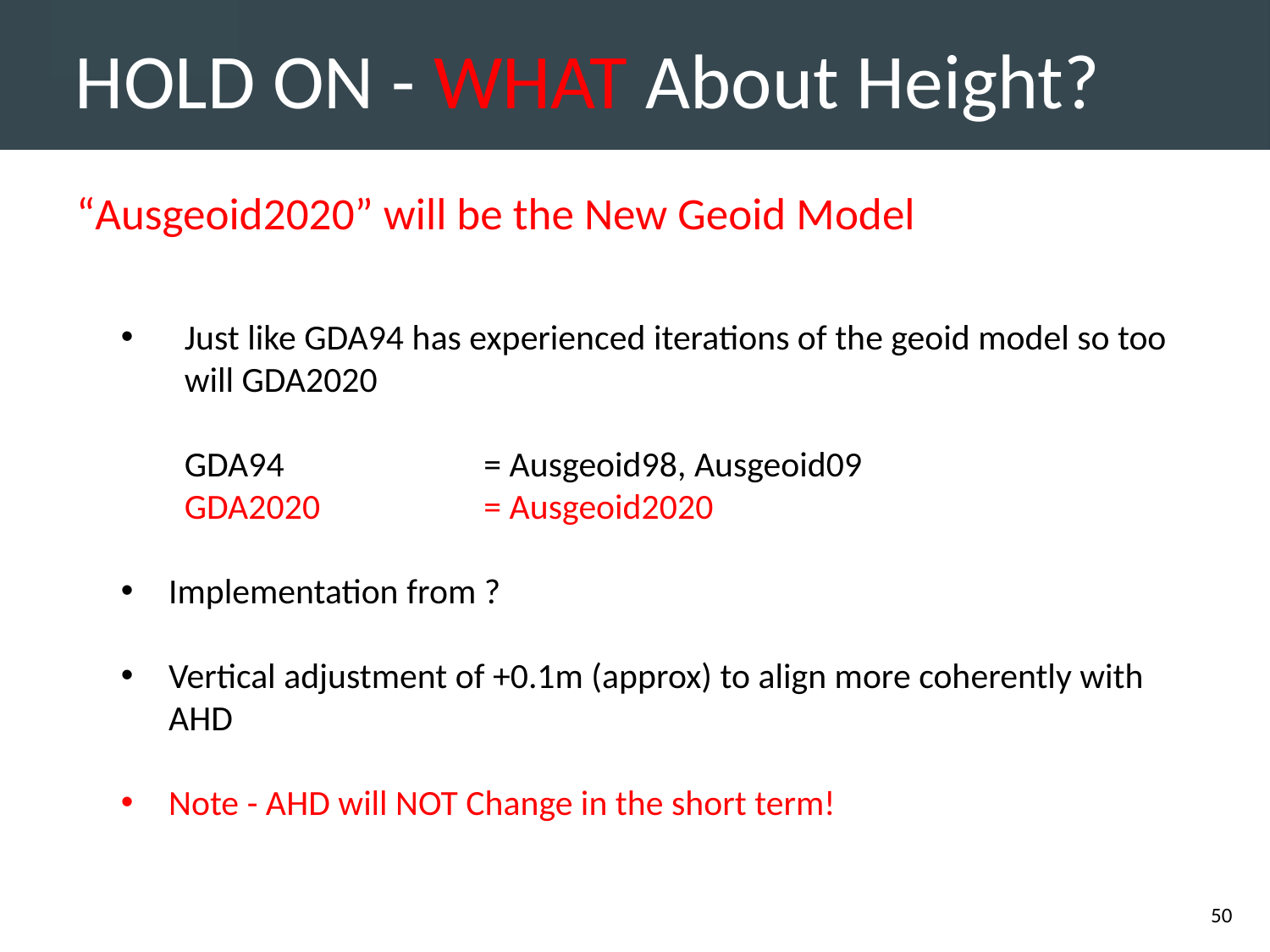

# HOLD ON - WHAT About Height?
“Ausgeoid2020” will be the New Geoid Model

Just like GDA94 has experienced iterations of the geoid model so too will GDA2020

GDA94 	= Ausgeoid98, Ausgeoid09
GDA2020	= Ausgeoid2020

Implementation from ?

Vertical adjustment of +0.1m (approx) to align more coherently with AHD

Note - AHD will NOT Change in the short term!

50